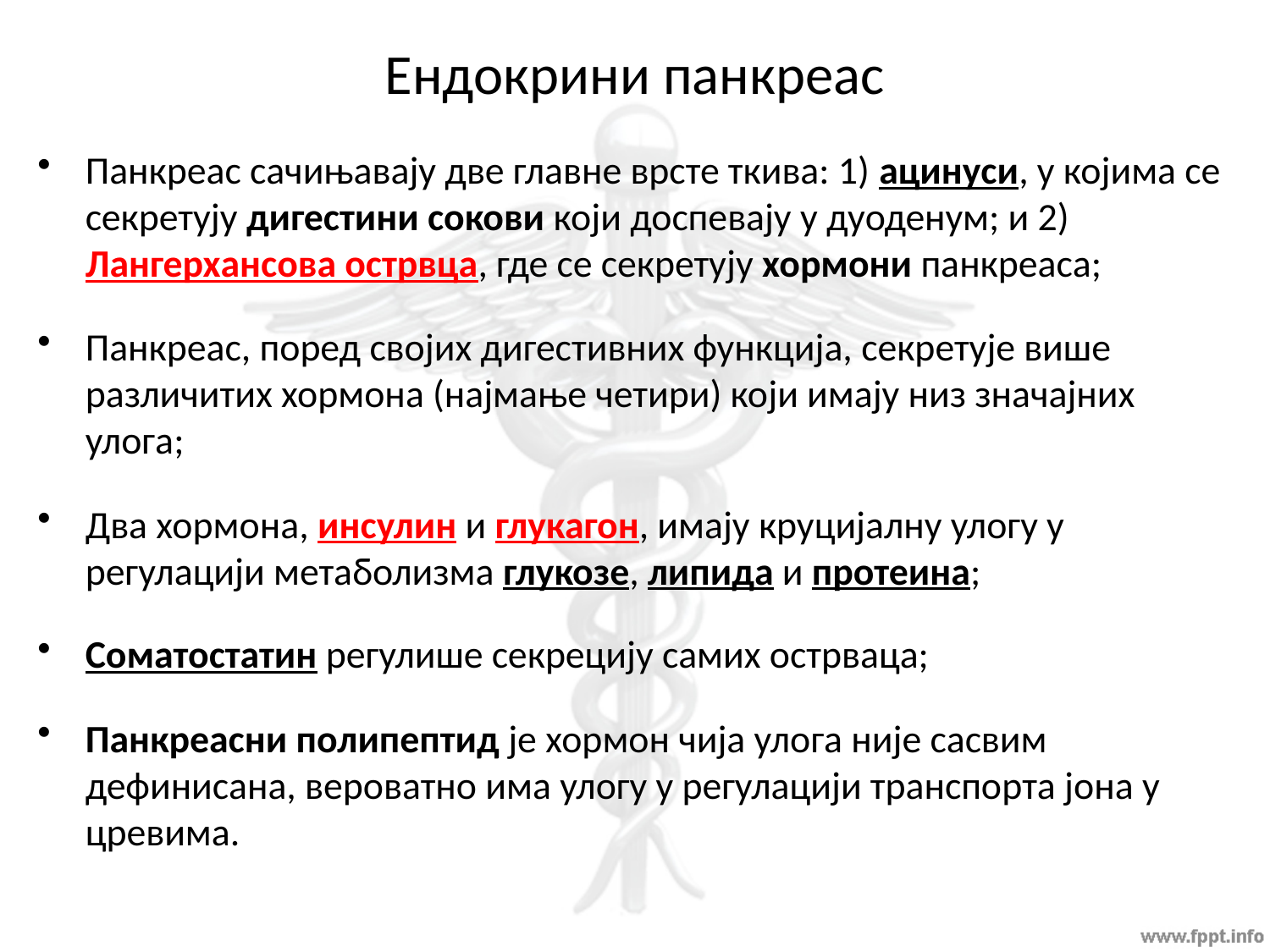

# Ендокрини панкреас

Панкреас сачињавају две главне врсте ткива: 1) ацинуси, у којима се секретују дигестини сокови који доспевају у дуоденум; и 2) Лангерхансова острвца, где се секретују хормони панкреаса;

Панкреас, поред својих дигестивних функција, секретује више различитих хормона (најмање четири) који имају низ значајних улога;

Два хормона, инсулин и глукагон, имају круцијалну улогу у регулацији метаболизма глукозе, липида и протеина;

Соматостатин регулише секрецију самих острваца;

Панкреасни полипептид је хормон чија улога није сасвим дефинисана, вероватно има улогу у регулацији транспорта јона у цревима.